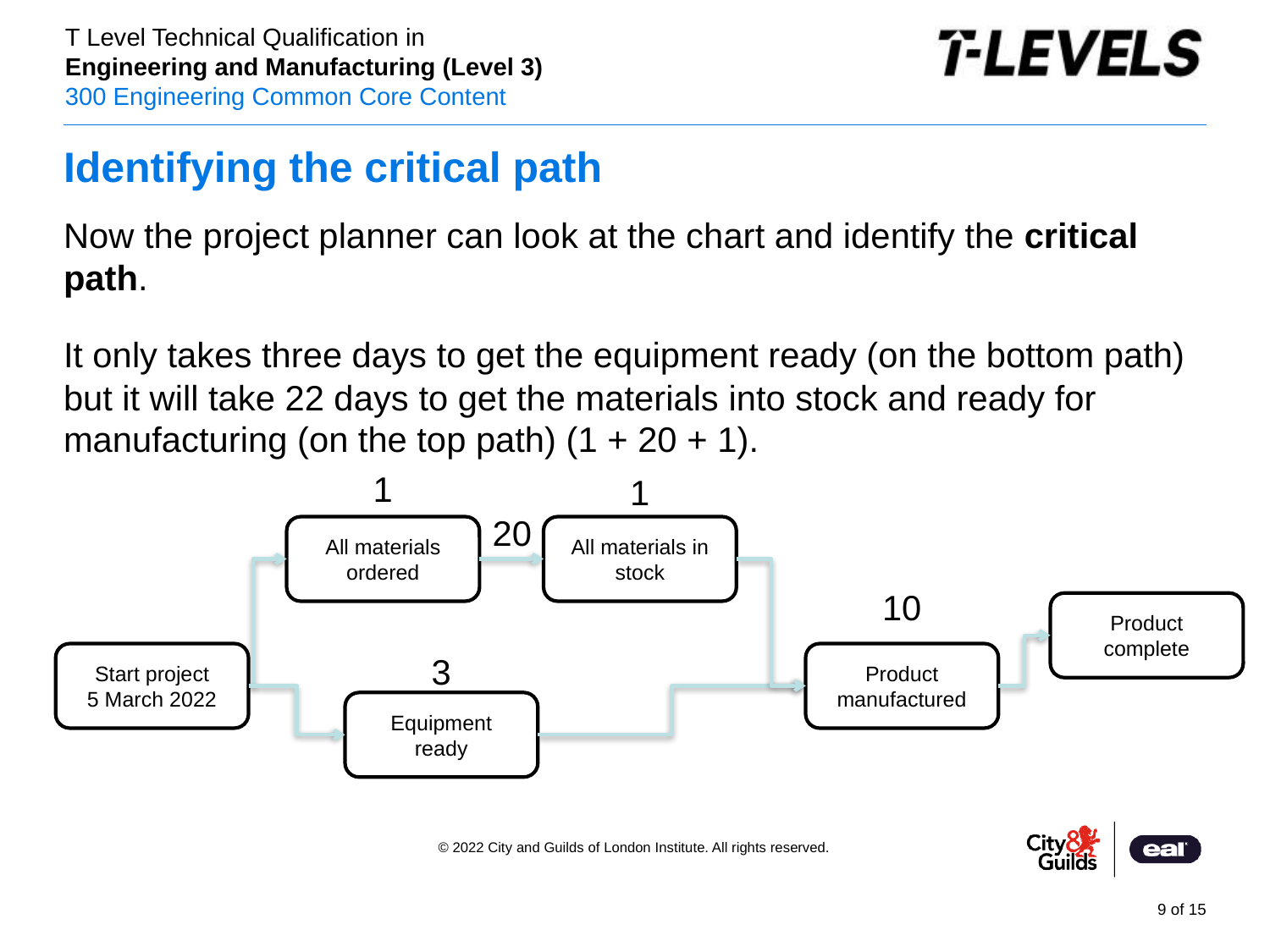

# Identifying the critical path

Now the project planner can look at the chart and identify the critical path.
It only takes three days to get the equipment ready (on the bottom path) but it will take 22 days to get the materials into stock and ready for manufacturing (on the top path) (1 + 20 + 1).
1
1
20
All materials ordered
All materials in stock
10
Product complete
Start project
5 March 2022
3
Product manufactured
Equipment ready